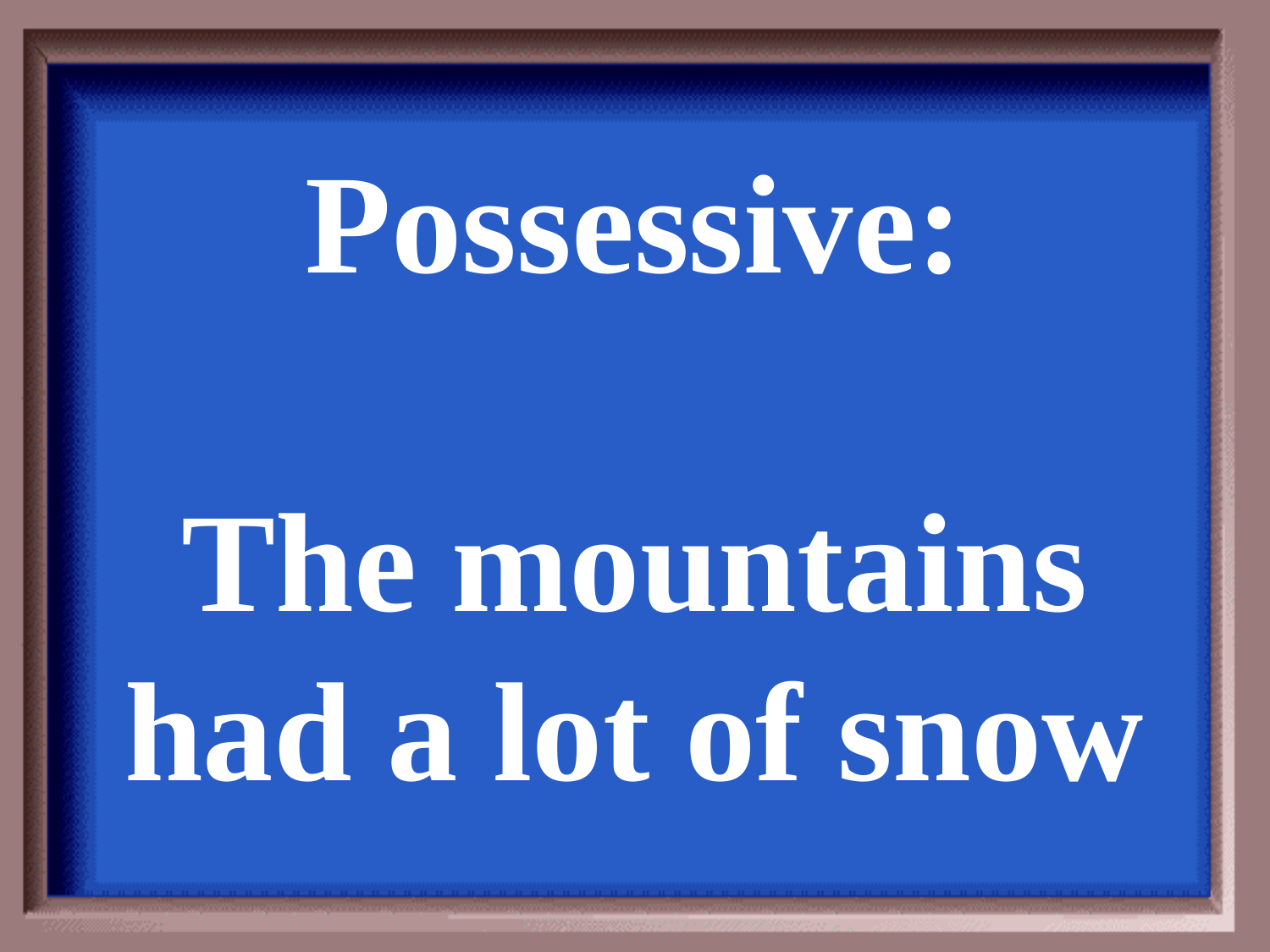

Possessive:
The mountains had a lot of snow